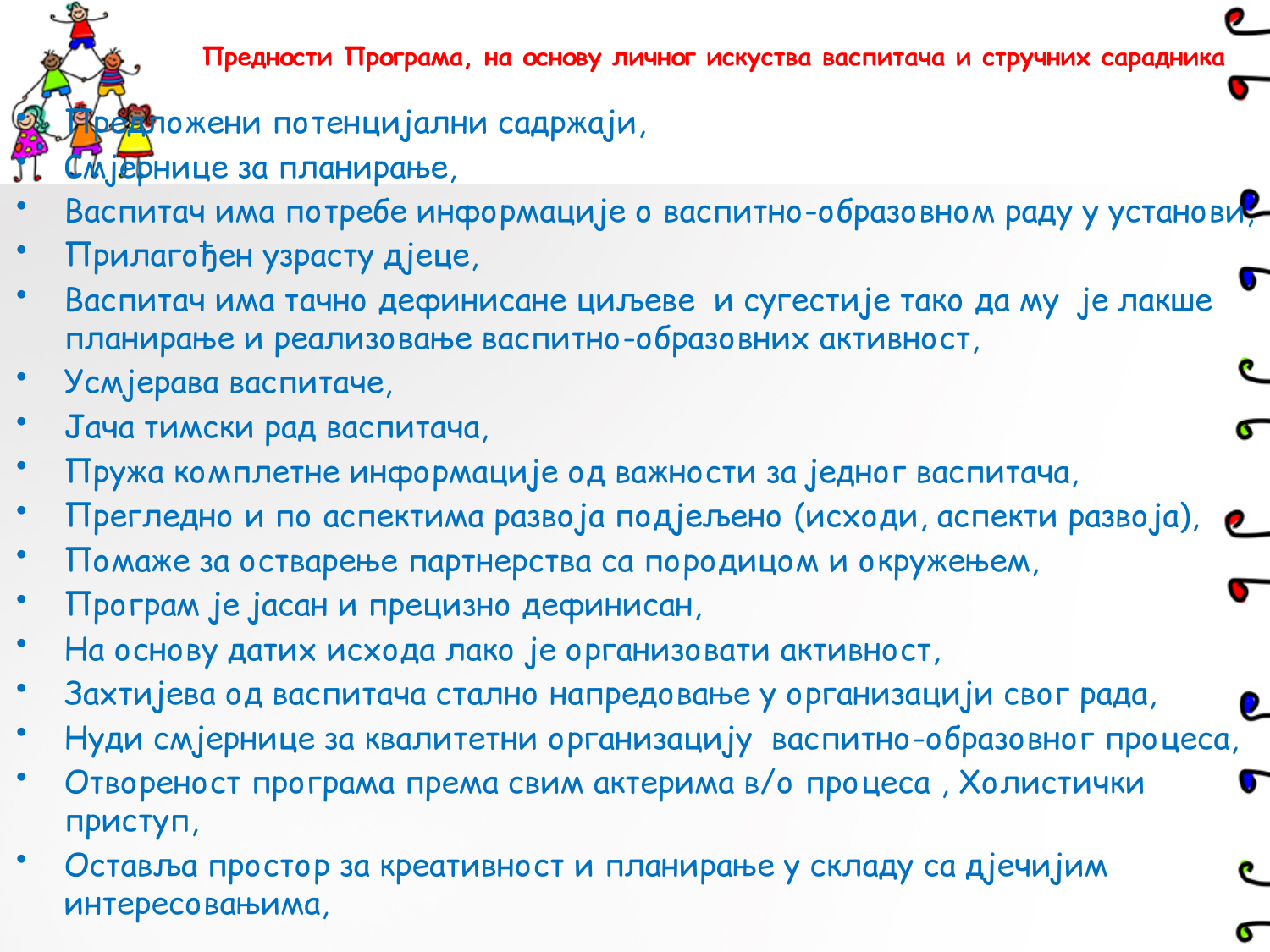

# Предности Програма, на основу личног искуства васпитача и стручних сарадника
Предложени потенцијални садржаји,
Смјернице за планирање,
Васпитач има потребе информације о васпитно-образовном раду у установи,
Прилагођен узрасту дјеце,
Васпитач има тачно дефинисане циљеве  и сугестије тако да му  је лакше планирање и реализовање васпитно-образовних активност,
Усмјерава васпитаче,
Јача тимски рад васпитача,
Пружа комплетне информације од важности за једног васпитача,
Прегледно и по аспектима развоја подјељено (исходи, аспекти развоја),
Помаже за остварење партнерства са породицом и окружењем,
Програм је јасан и прецизно дефинисан,
На основу датих исхода лако је организовати активност,
Захтијева од васпитача стално напредовање у организацији свог рада,
Нуди смјернице за квалитетни организацију  васпитно-образовног процеса,
Отвореност програма према свим актерима в/о процеса , Холистички приступ,
Оставља простор за креативност и планирање у складу са дјечијим интересовањима,